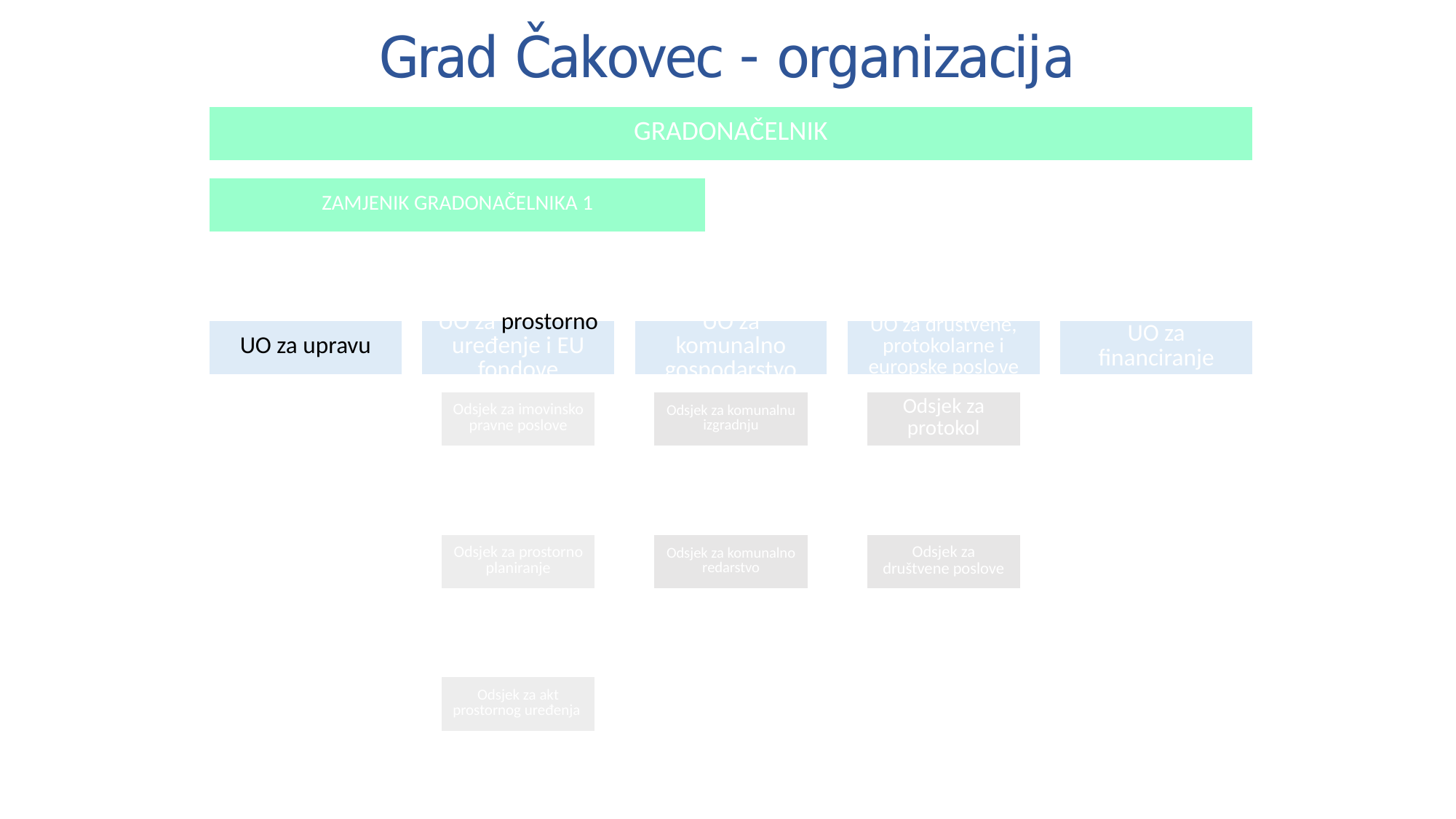

# Grad Čakovec - organizacija
GRADONAČELNIK
ZAMJENIK GRADONAČELNIKA 1
UO za upravu
UO za prostorno uređenje i EU fondove
UO za komunalno gospodarstvo
UO za društvene, protokolarne i europske poslove
UO za financiranje
Odsjek za imovinsko pravne poslove
Odsjek za prostorno planiranje
Odsjek za akt prostornog uređenja
Odsjek za komunalnu izgradnju
Odsjek za komunalno redarstvo
Odsjek za protokol
Odsjek za društvene poslove